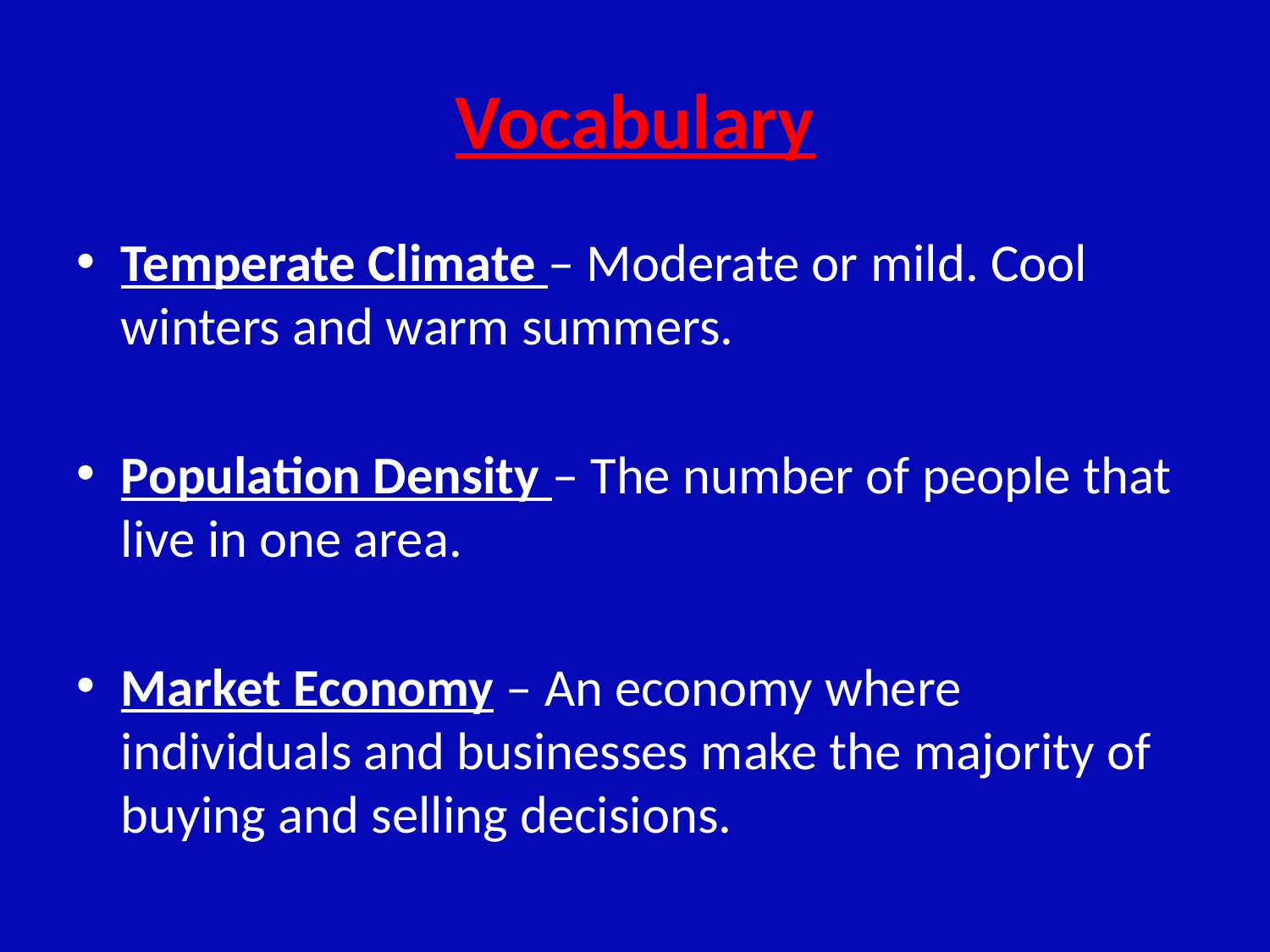

# Vocabulary
Temperate Climate – Moderate or mild. Cool winters and warm summers.

Population Density – The number of people that live in one area.

Market Economy – An economy where individuals and businesses make the majority of buying and selling decisions.